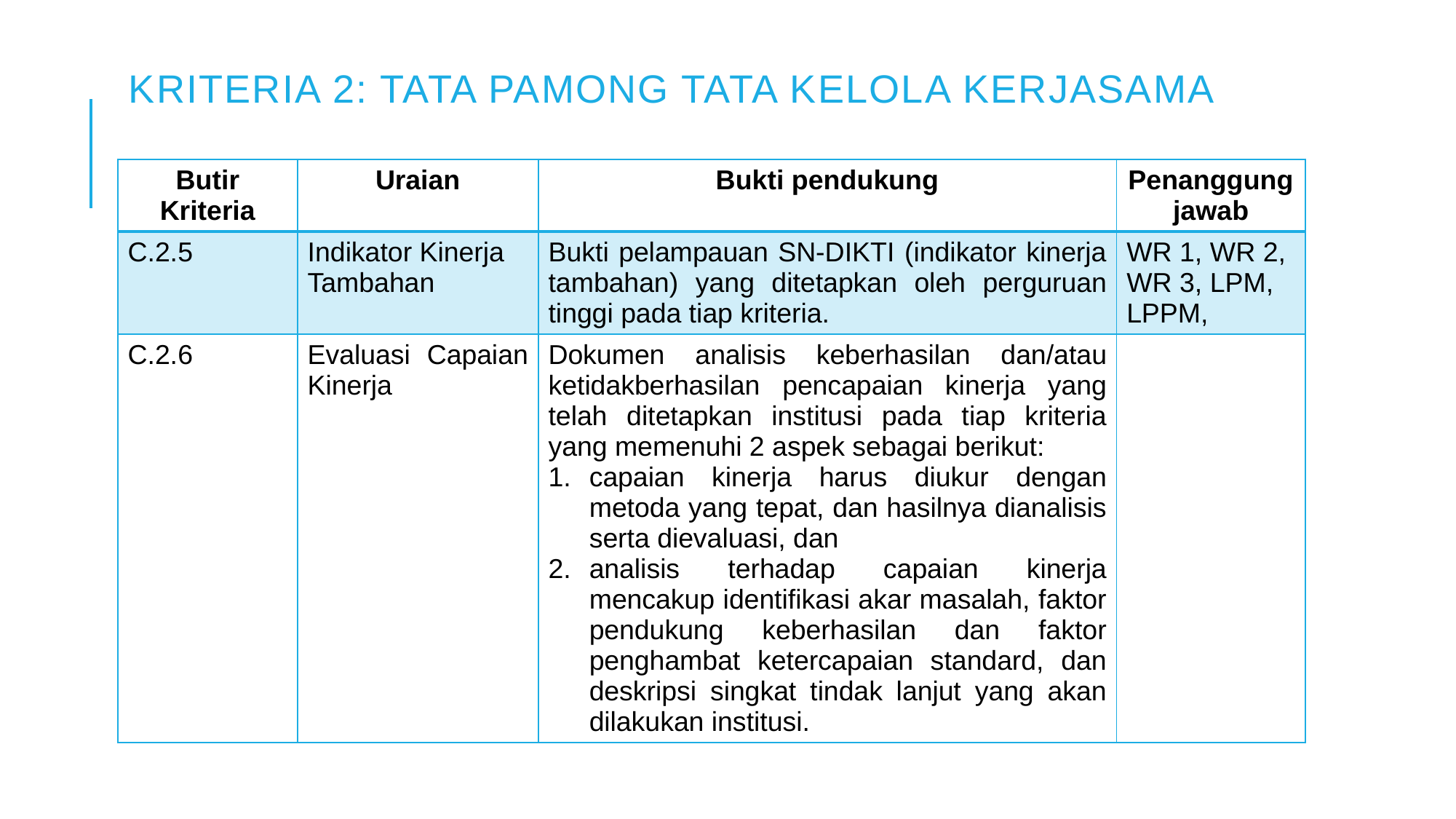

# kriteria 2: Tata Pamong tata kelola kerjasama
| Butir Kriteria | Uraian | Bukti pendukung | Penanggung jawab |
| --- | --- | --- | --- |
| C.2.5 | Indikator Kinerja Tambahan | Bukti pelampauan SN-DIKTI (indikator kinerja tambahan) yang ditetapkan oleh perguruan tinggi pada tiap kriteria. | WR 1, WR 2, WR 3, LPM, LPPM, |
| C.2.6 | Evaluasi Capaian Kinerja | Dokumen analisis keberhasilan dan/atau ketidakberhasilan pencapaian kinerja yang telah ditetapkan institusi pada tiap kriteria yang memenuhi 2 aspek sebagai berikut: capaian kinerja harus diukur dengan metoda yang tepat, dan hasilnya dianalisis serta dievaluasi, dan analisis terhadap capaian kinerja mencakup identifikasi akar masalah, faktor pendukung keberhasilan dan faktor penghambat ketercapaian standard, dan deskripsi singkat tindak lanjut yang akan dilakukan institusi. |  |